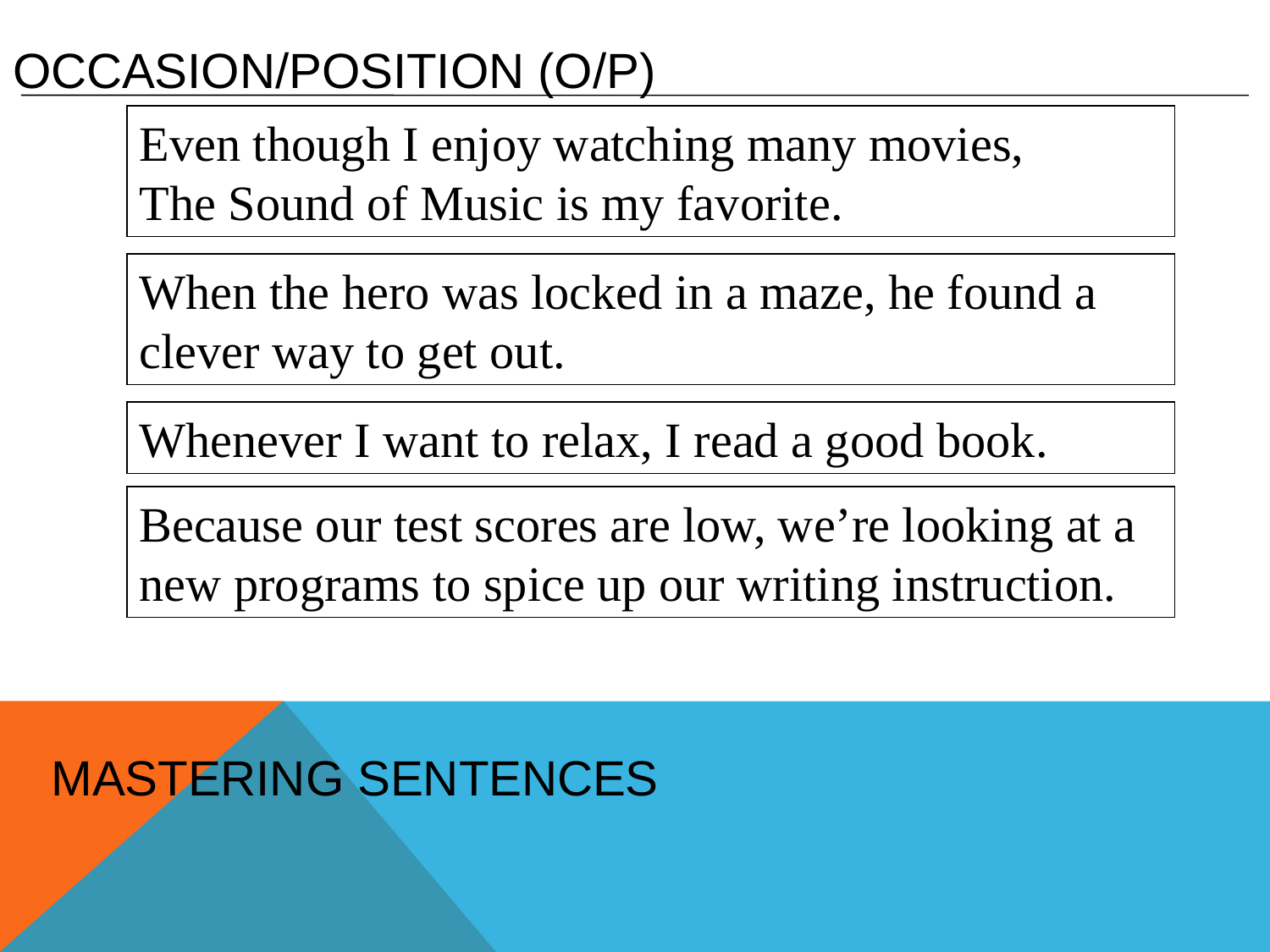

# Occasion/Position (O/P)

Even though I enjoy watching many movies,
The Sound of Music is my favorite.
When the hero was locked in a maze, he found a clever way to get out.
Whenever I want to relax, I read a good book.
Because our test scores are low, we’re looking at a new programs to spice up our writing instruction.
Mastering sentences